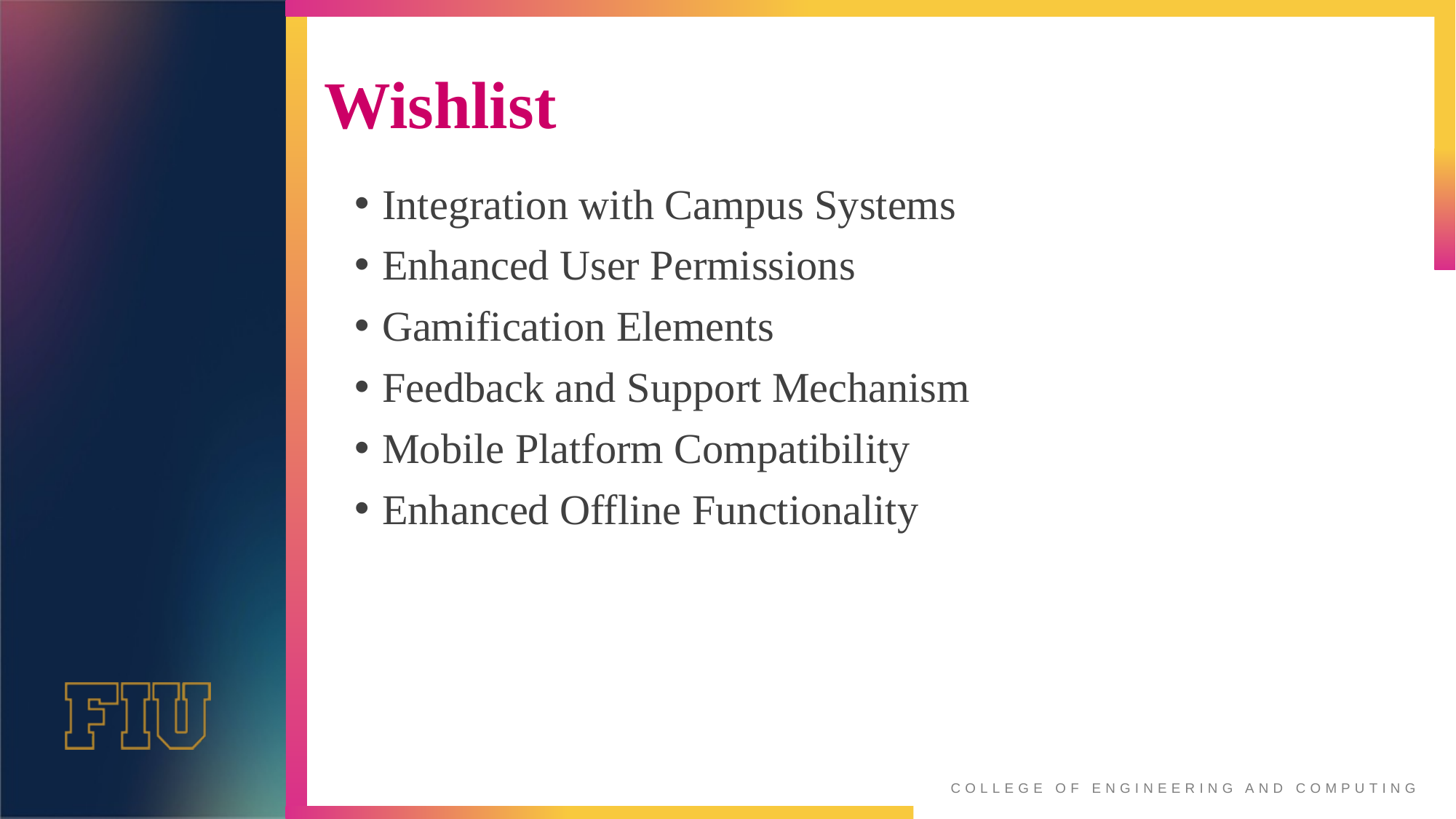

# Wishlist
Integration with Campus Systems
Enhanced User Permissions
Gamification Elements
Feedback and Support Mechanism
Mobile Platform Compatibility
Enhanced Offline Functionality